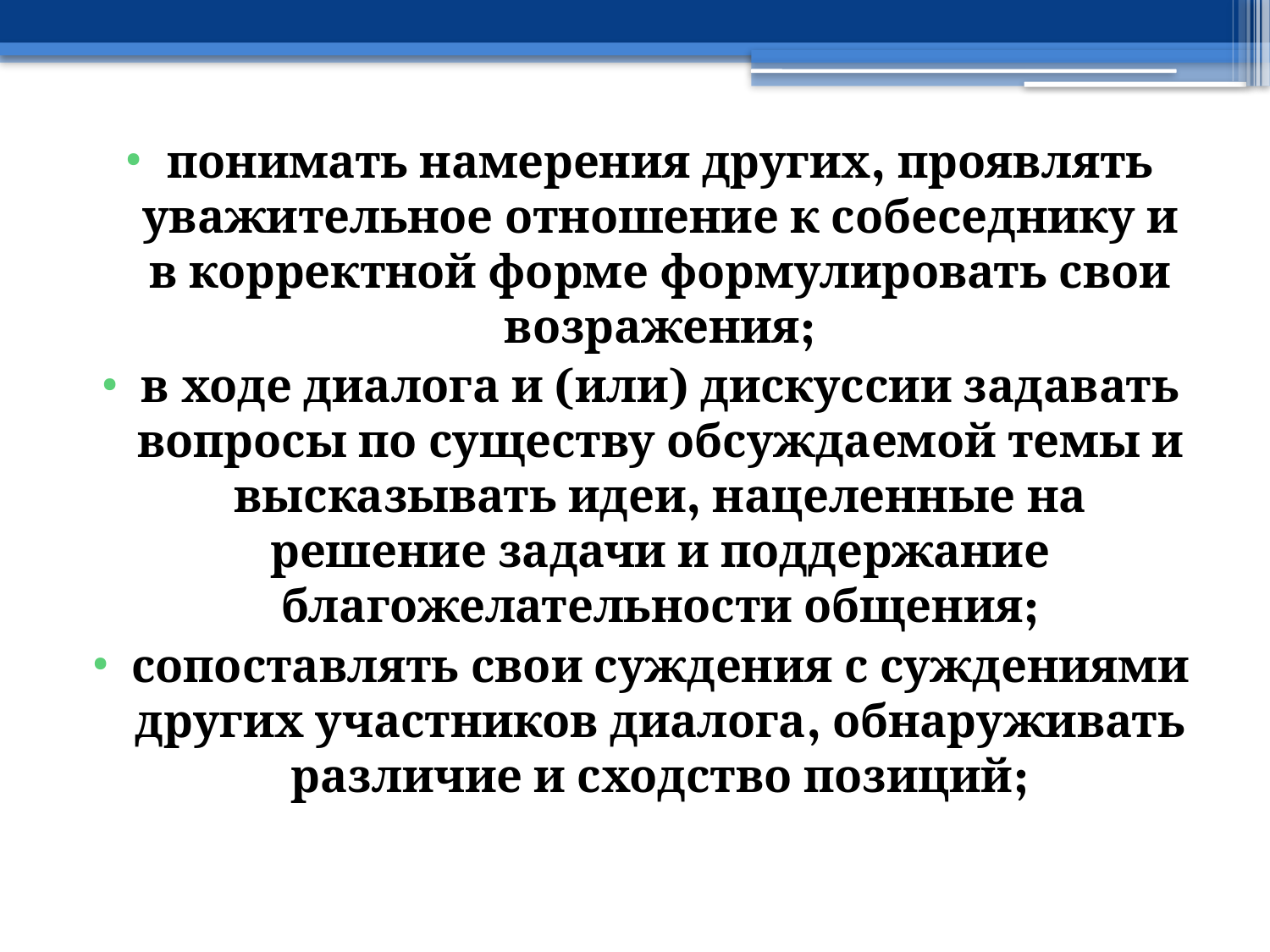

понимать намерения других, проявлять уважительное отношение к собеседнику и в корректной форме формулировать свои возражения;
в ходе диалога и (или) дискуссии задавать вопросы по существу обсуждаемой темы и высказывать идеи, нацеленные на решение задачи и поддержание благожелательности общения;
сопоставлять свои суждения с суждениями других участников диалога, обнаруживать различие и сходство позиций;

#